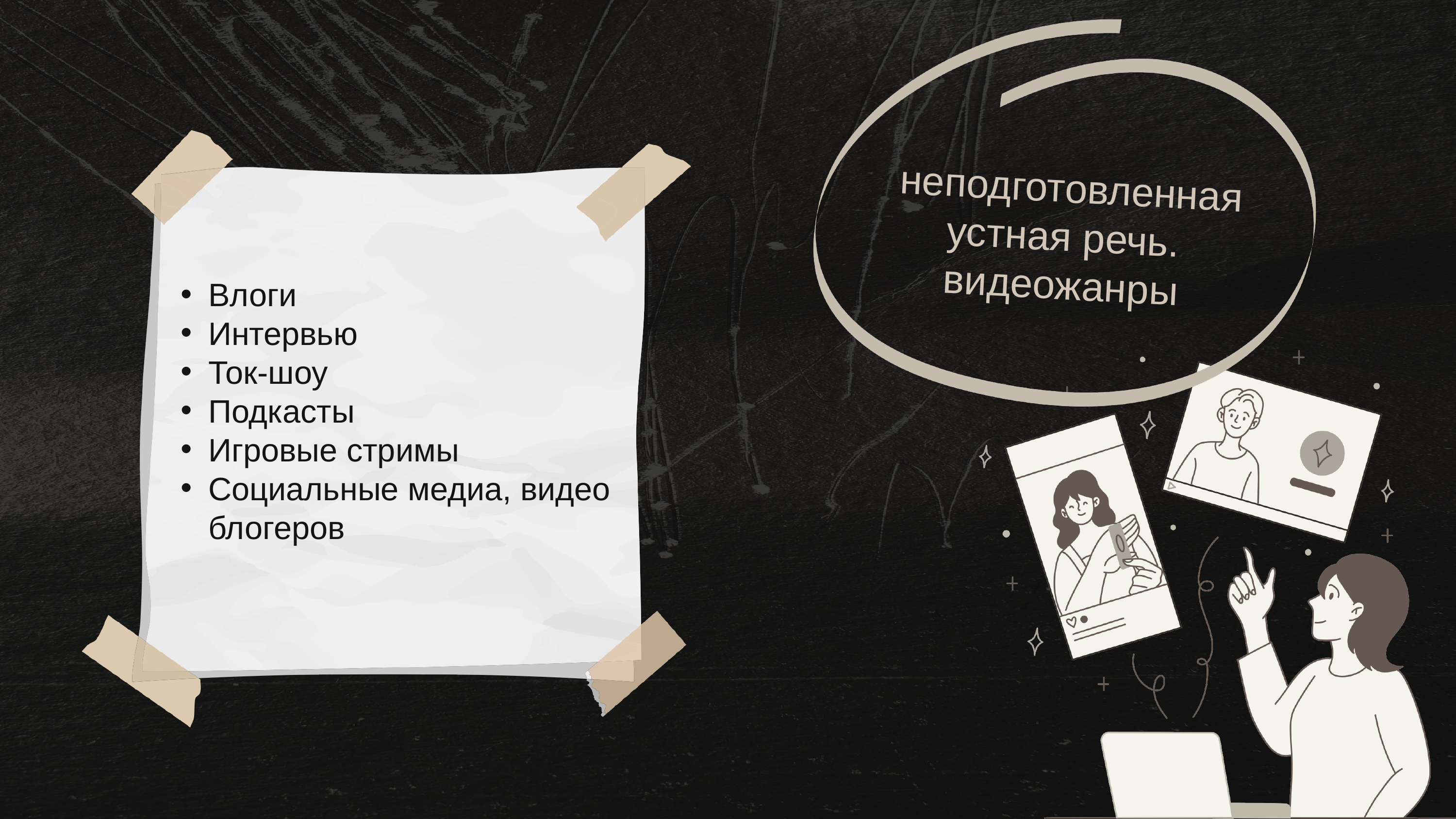

Влоги
Интервью
Ток-шоу
Подкасты
Игровые стримы
Социальные медиа, видео блогеров

 неподготовленная
устная речь.
видеожанры